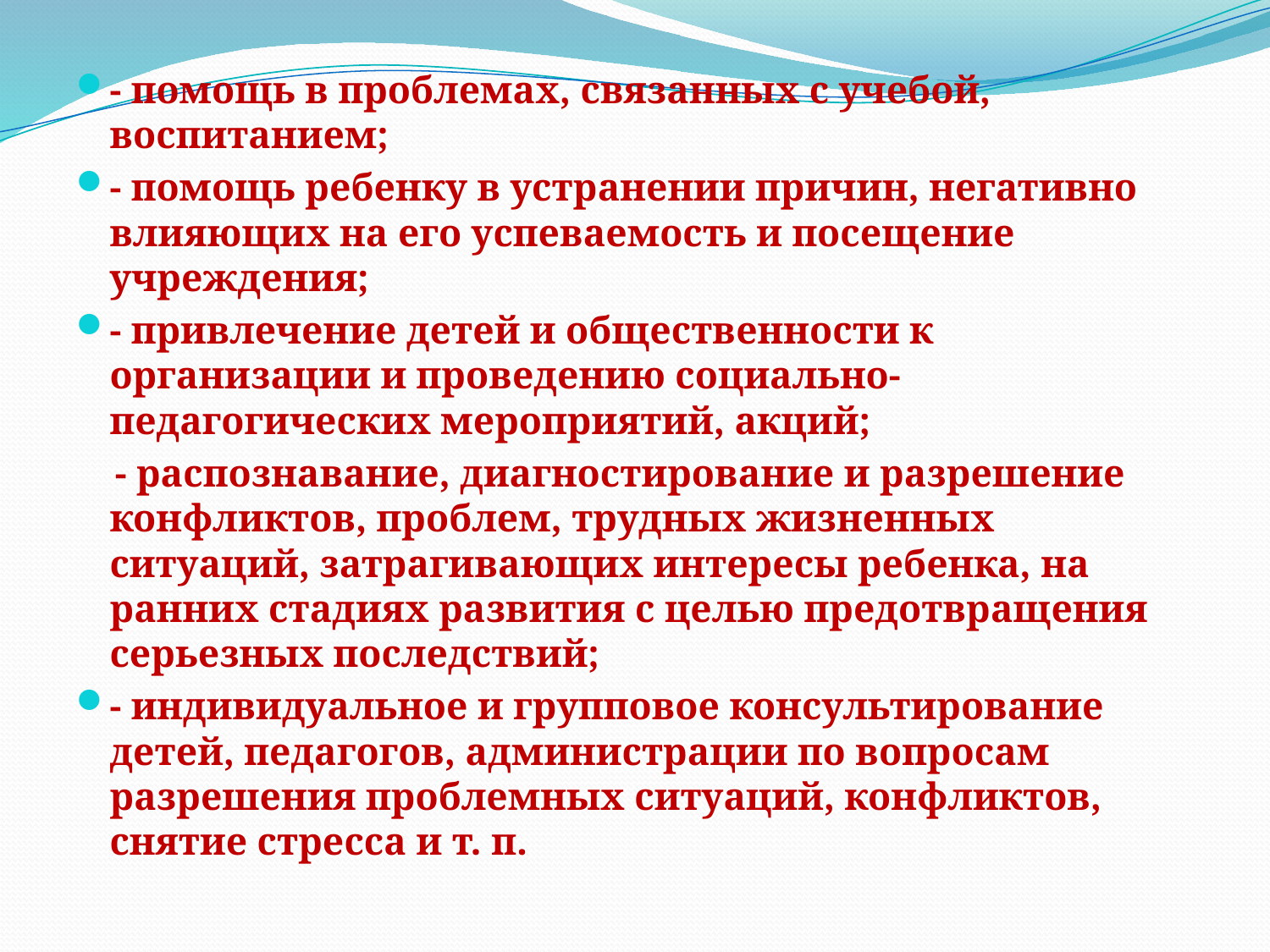

- помощь в проблемах, связанных с учебой, воспитанием;
- помощь ребенку в устранении причин, негативно влияющих на его успеваемость и посещение учреждения;
- привлечение детей и общественности к организации и проведению социально-педагогических мероприятий, акций;
    - распознавание, диагностирование и разрешение конфликтов, проблем, трудных жизненных ситуаций, затрагивающих интересы ребенка, на ранних стадиях развития с целью предотвращения серьезных последствий;
- индивидуальное и групповое консультирование детей, педагогов, администрации по вопросам разрешения проблемных ситуаций, конфликтов, снятие стресса и т. п.